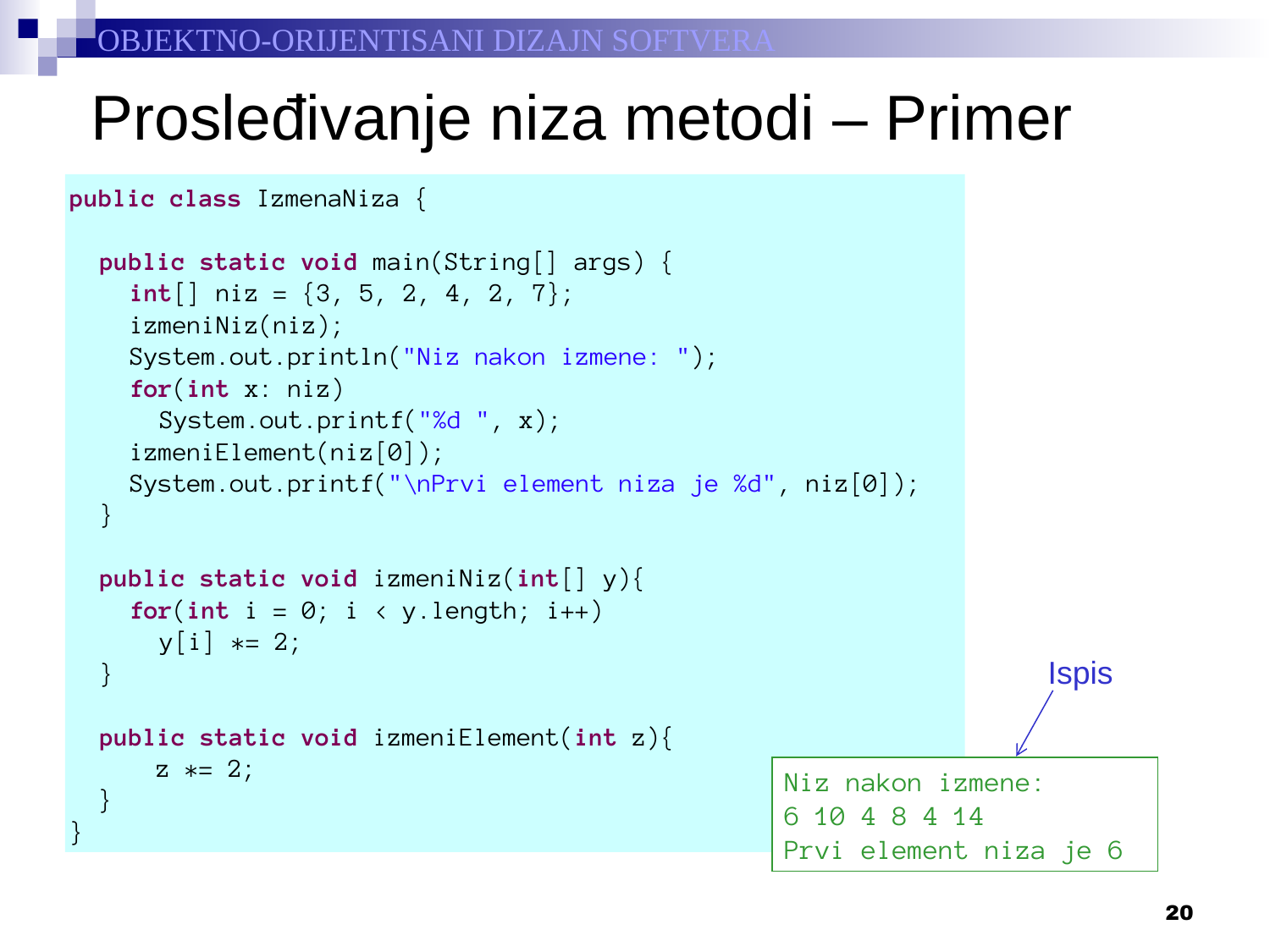

# Prosleđivanje niza metodi – Primer
public class IzmenaNiza {

	public static void main(String[] args) {
		int[] niz = {3, 5, 2, 4, 2, 7};
		izmeniNiz(niz);
		System.out.println("Niz nakon izmene: ");
		for(int x: niz)
			System.out.printf("%d ", x);
		izmeniElement(niz[0]);
		System.out.printf("\nPrvi element niza je %d", niz[0]);
	}

	public static void izmeniNiz(int[] y){
		for(int i = 0; i < y.length; i++)
			y[i] *= 2;
	}

	public static void izmeniElement(int z){
      z *= 2;
  }
}
Ispis
Niz nakon izmene:
6 10 4 8 4 14
Prvi element niza je 6
20